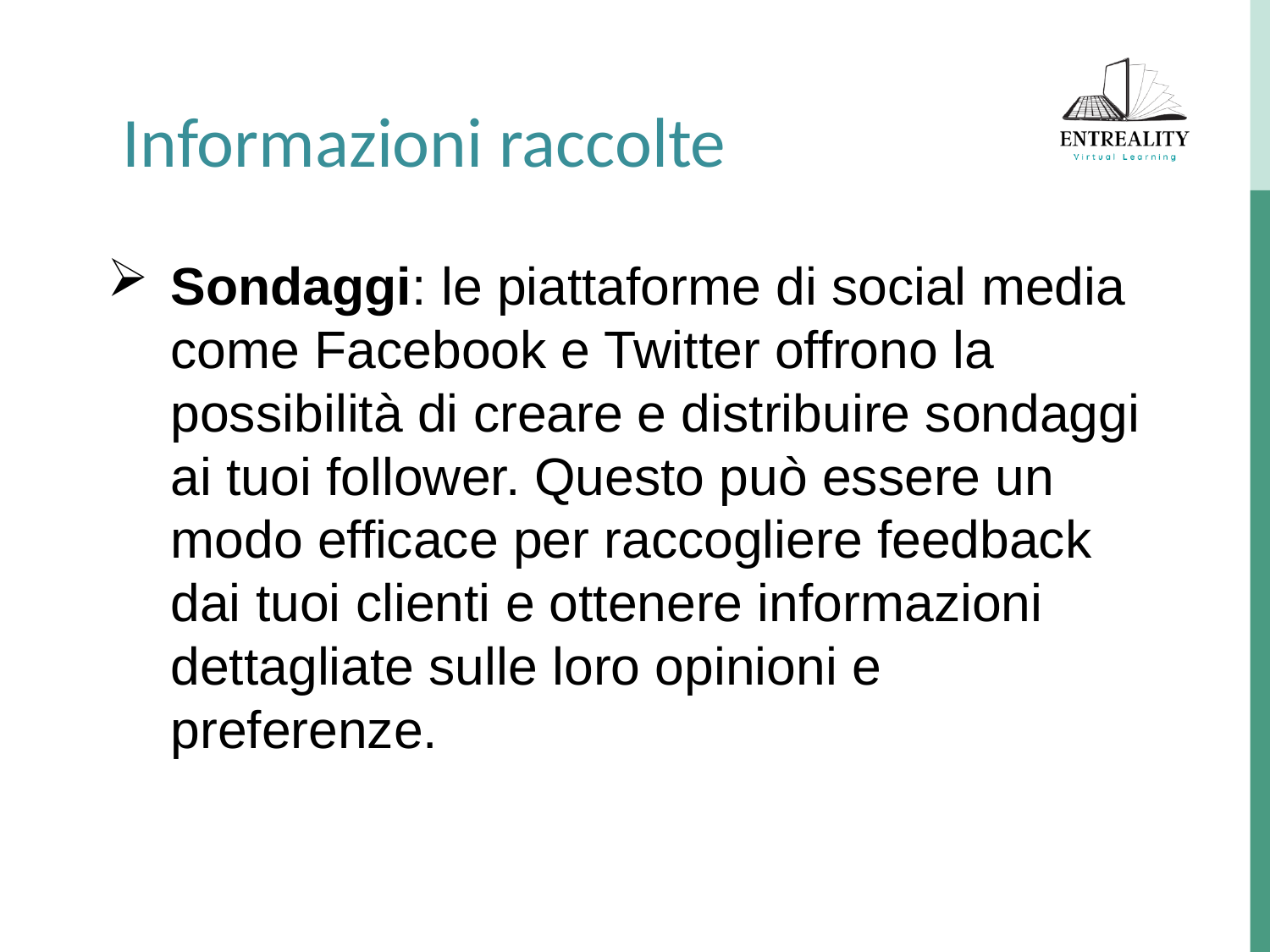

Informazioni raccolte
Sondaggi: le piattaforme di social media come Facebook e Twitter offrono la possibilità di creare e distribuire sondaggi ai tuoi follower. Questo può essere un modo efficace per raccogliere feedback dai tuoi clienti e ottenere informazioni dettagliate sulle loro opinioni e preferenze.